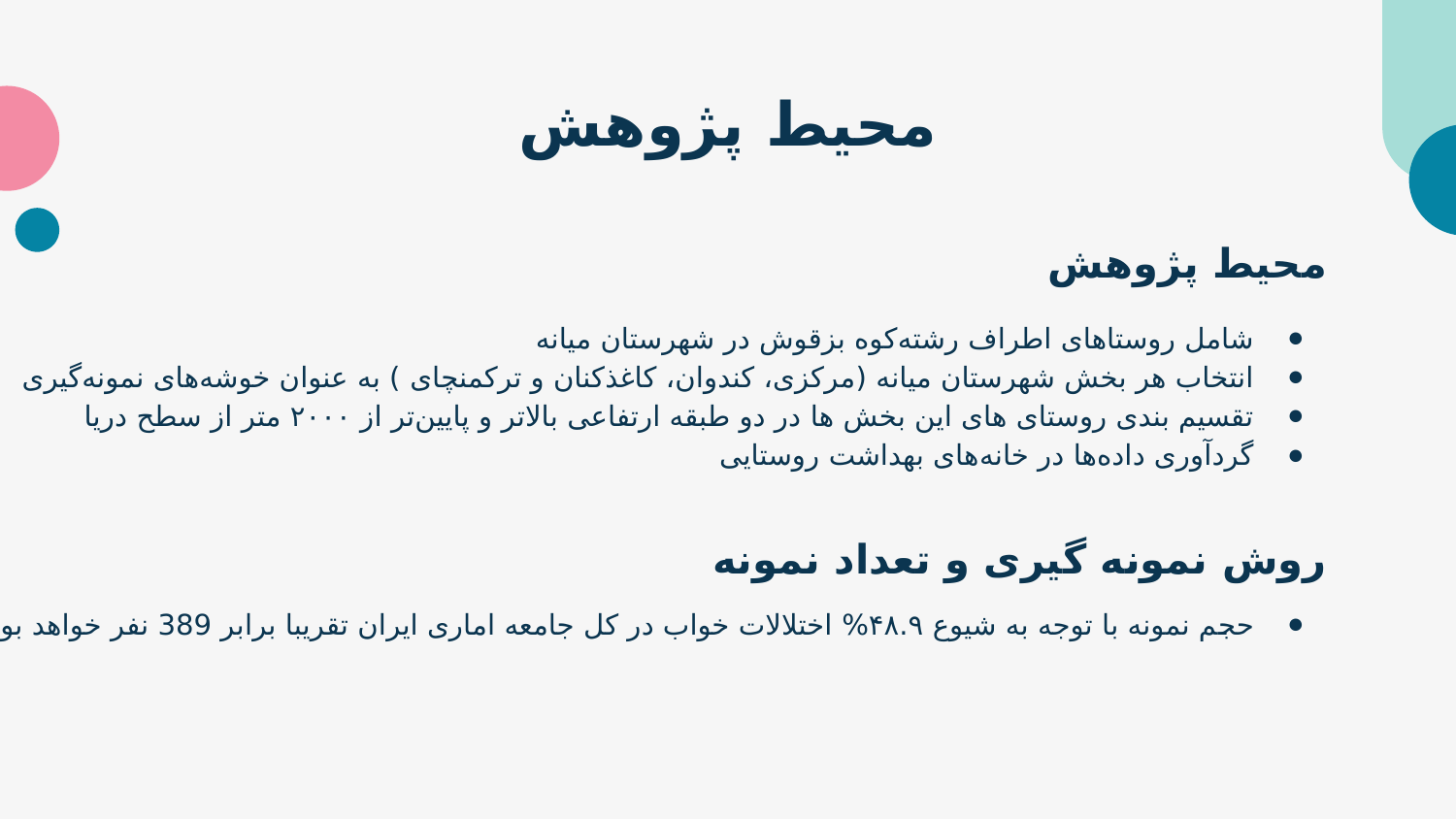

# محیط پژوهش
محیط پژوهش
شامل روستاهای اطراف رشته‌کوه بزقوش در شهرستان میانه
انتخاب هر بخش شهرستان میانه (مرکزی، کندوان، کاغذکنان و ترکمنچای ) به عنوان خوشه‌های نمونه‌گیری
تقسیم بندی روستای های این بخش ها در دو طبقه ارتفاعی بالاتر و پایین‌تر از ۲۰۰۰ متر از سطح دریا
گردآوری داده‌ها در خانه‌های بهداشت روستایی
روش نمونه گیری و تعداد نمونه
حجم نمونه با توجه به شیوع ۴۸.۹% اختلالات خواب در کل جامعه اماری ایران تقریبا برابر 389 نفر خواهد بود